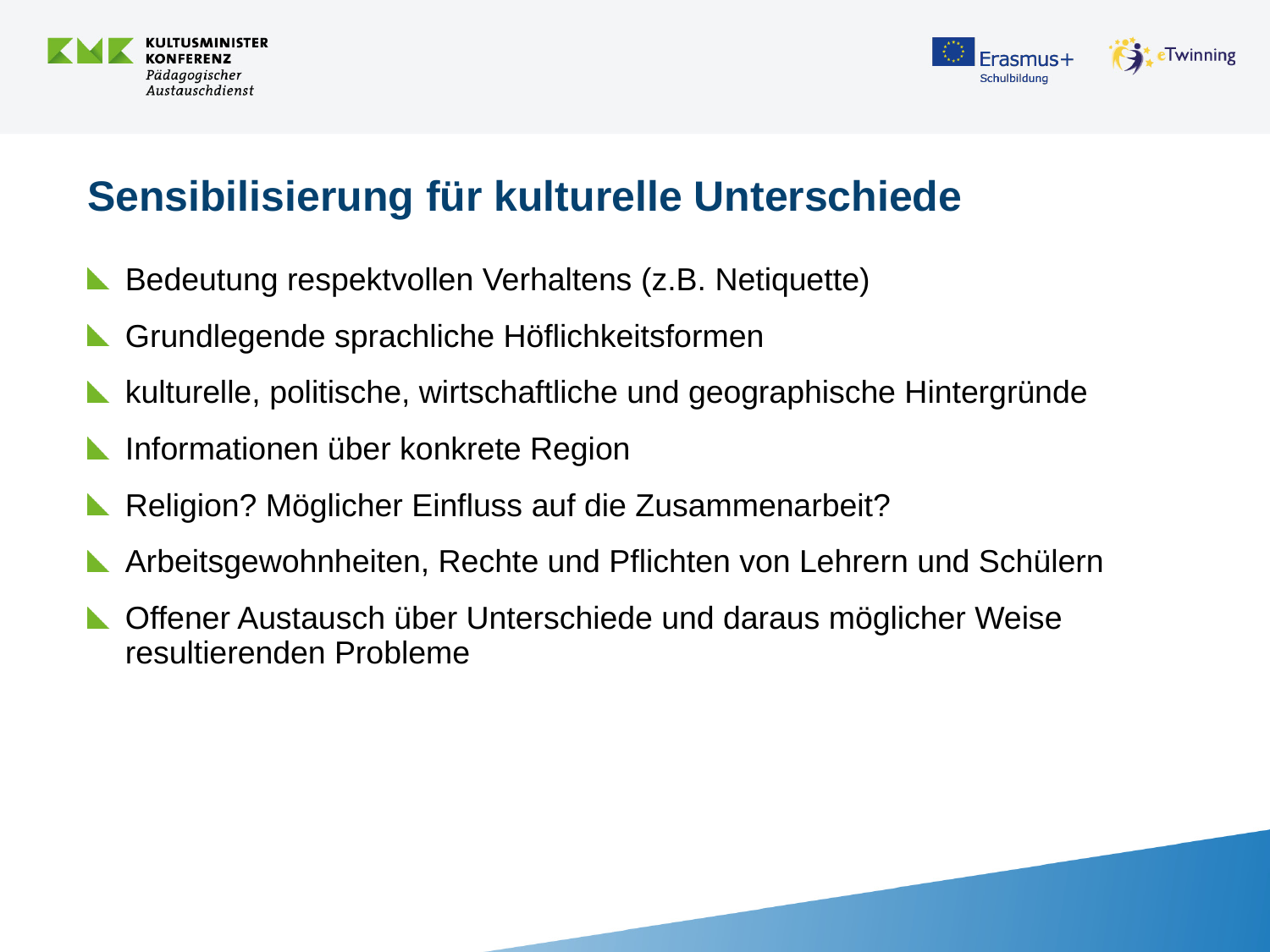

# Sensibilisierung für kulturelle Unterschiede

Bedeutung respektvollen Verhaltens (z.B. Netiquette)
Grundlegende sprachliche Höflichkeitsformen
kulturelle, politische, wirtschaftliche und geographische Hintergründe
Informationen über konkrete Region
Religion? Möglicher Einfluss auf die Zusammenarbeit?
Arbeitsgewohnheiten, Rechte und Pflichten von Lehrern und Schülern
Offener Austausch über Unterschiede und daraus möglicher Weise resultierenden Probleme